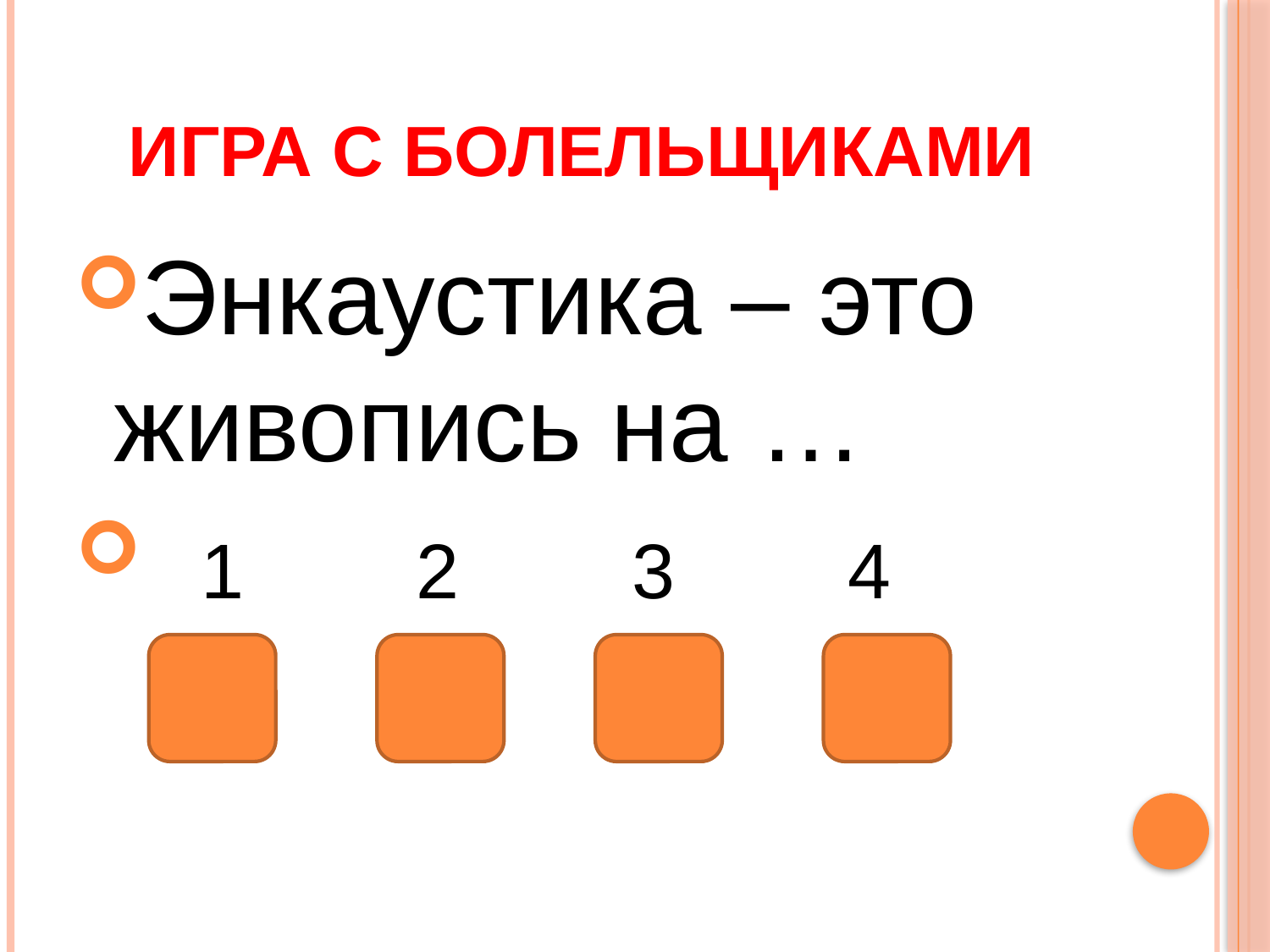

# Игра с болельщиками
Энкаустика – это живопись на …
  1        2        3        4